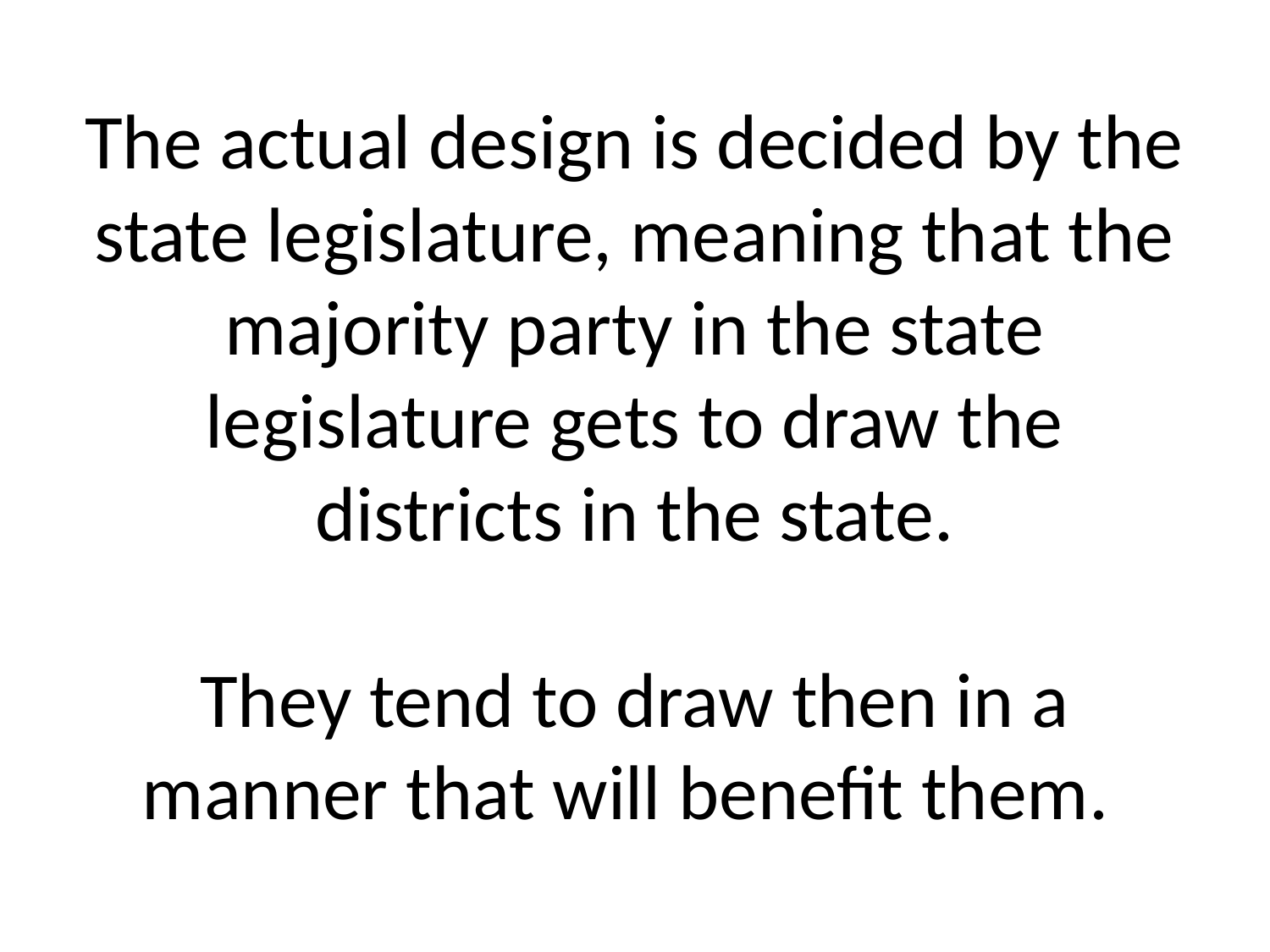

# The actual design is decided by the state legislature, meaning that the majority party in the state legislature gets to draw the districts in the state. They tend to draw then in a manner that will benefit them.